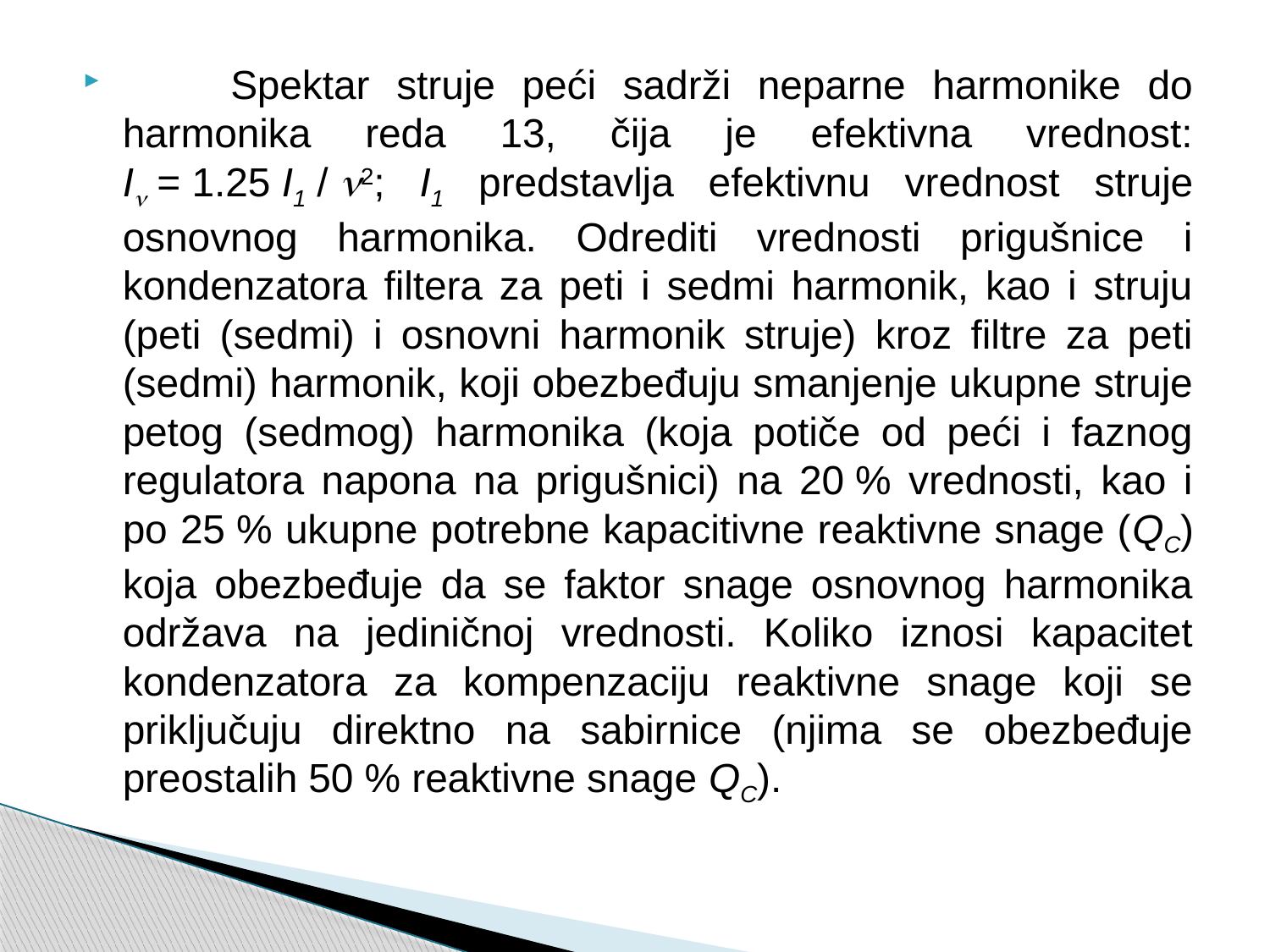

Spektar struje peći sadrži neparne harmonike do harmonika reda 13, čija je efektivna vrednost: Iν = 1.25 I1 / ν2; I1 predstavlja efektivnu vrednost struje osnovnog harmonika. Odrediti vrednosti prigušnice i kondenzatora filtera za peti i sedmi harmonik, kao i struju (peti (sedmi) i osnovni harmonik struje) kroz filtre za peti (sedmi) harmonik, koji obezbeđuju smanjenje ukupne struje petog (sedmog) harmonika (koja potiče od peći i faznog regulatora napona na prigušnici) na 20 % vrednosti, kao i po 25 % ukupne potrebne kapacitivne reaktivne snage (QC) koja obezbeđuje da se faktor snage osnovnog harmonika održava na jediničnoj vrednosti. Koliko iznosi kapacitet kondenzatora za kompenzaciju reaktivne snage koji se priključuju direktno na sabirnice (njima se obezbeđuje preostalih 50 % reaktivne snage QC).